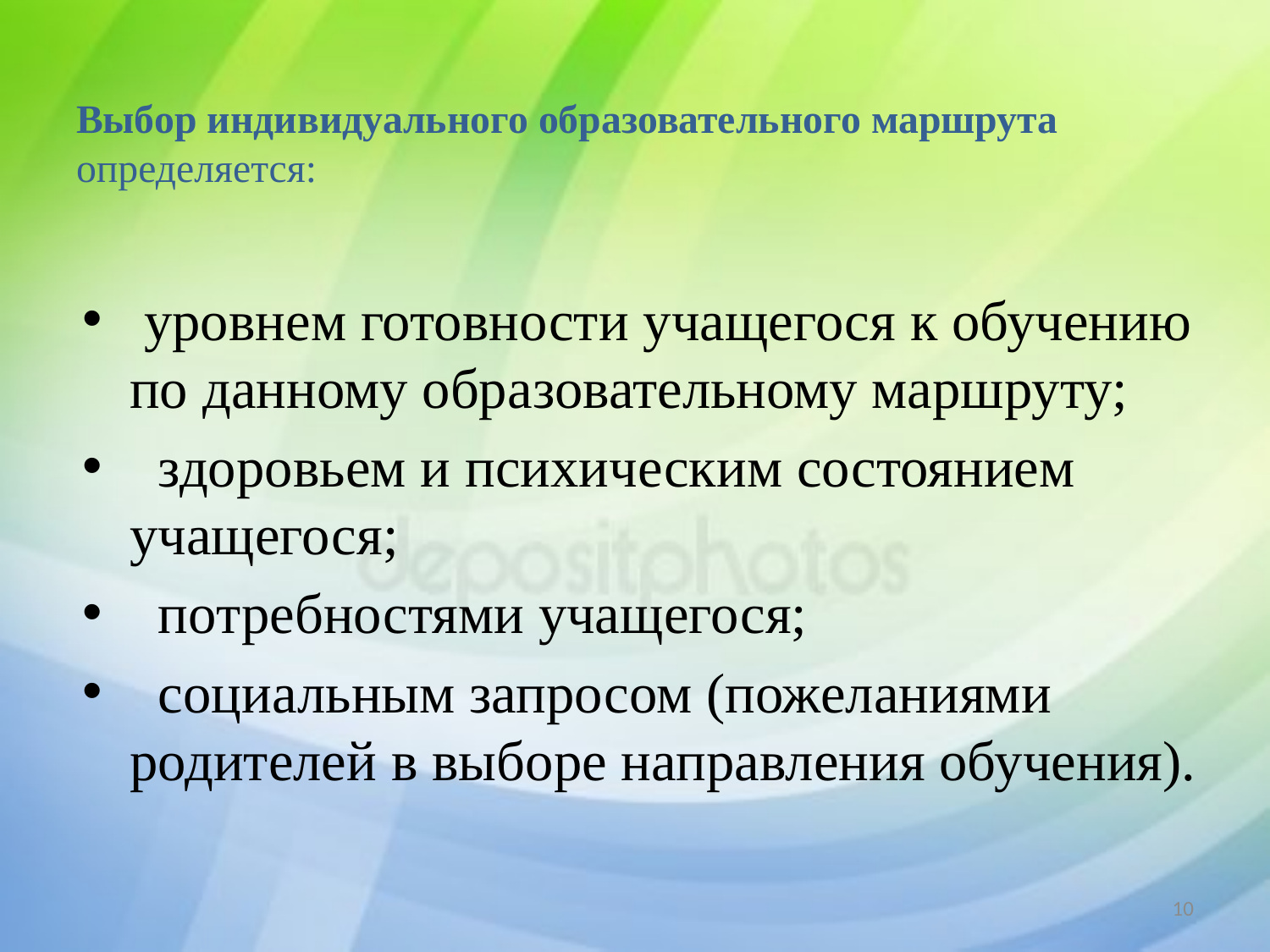

# Выбор индивидуального образовательного маршрута определяется:
 уровнем готовности учащегося к обучению по данному образовательному маршруту;
  здоровьем и психическим состоянием учащегося;
  потребностями учащегося;
  социальным запросом (пожеланиями родителей в выборе направления обучения).

10